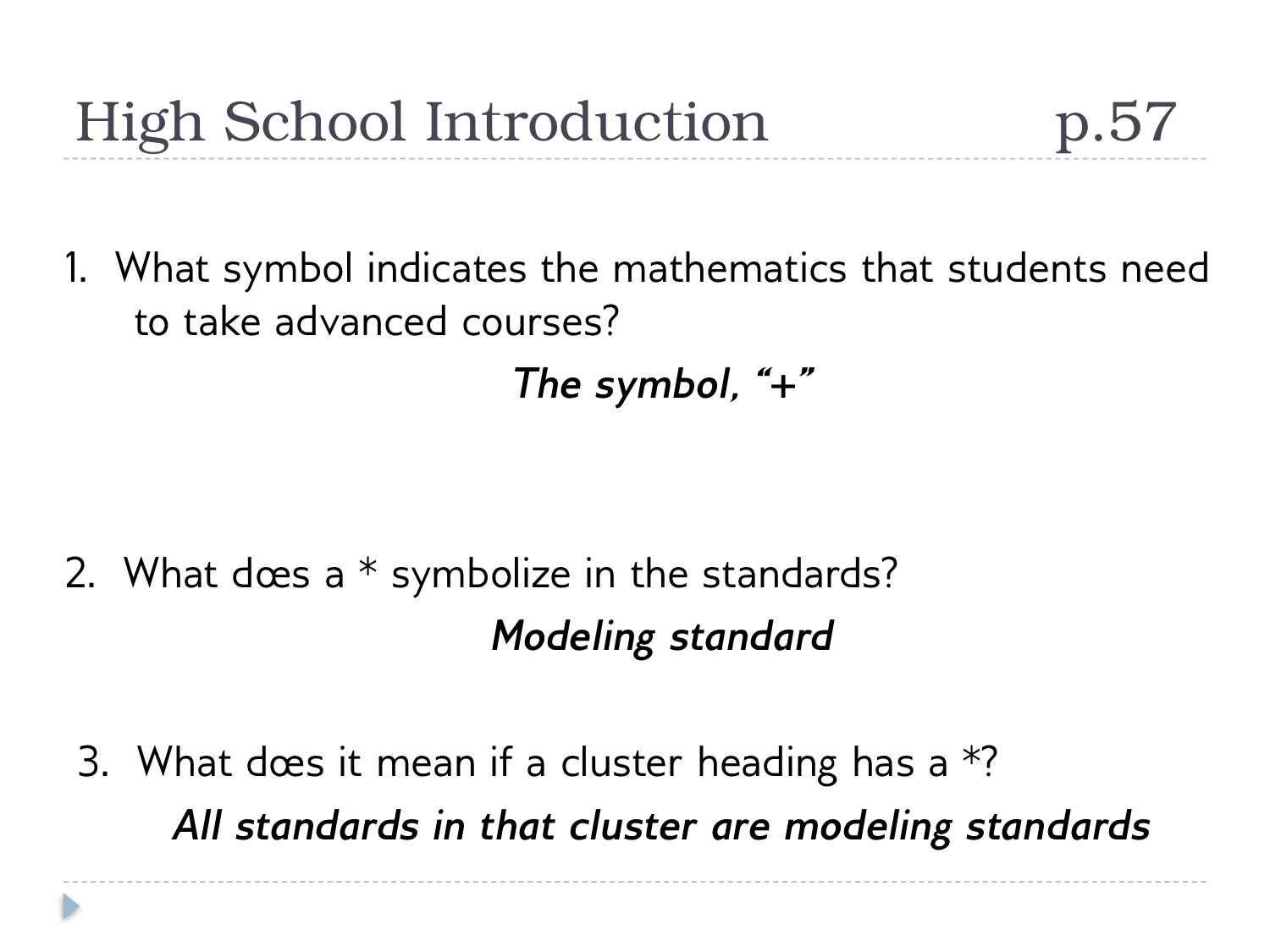

# High School Introduction		     p.57

1.  What symbol indicates the mathematics that students need to take advanced courses?
The symbol, “+”

2.  What does a * symbolize in the standards?
Modeling standard

 3.  What does it mean if a cluster heading has a *?
All standards in that cluster are modeling standards